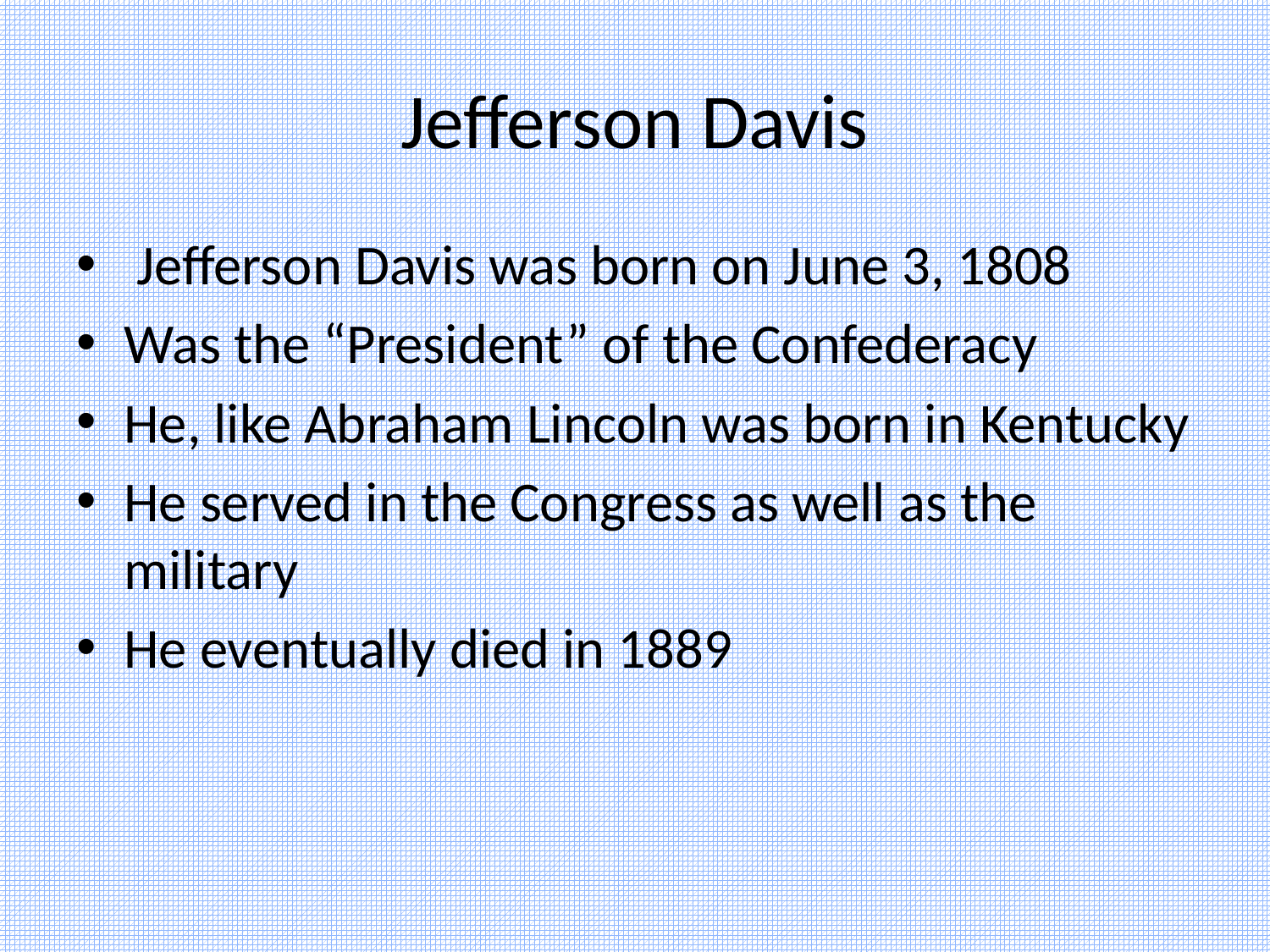

# Jefferson Davis
 Jefferson Davis was born on June 3, 1808
Was the “President” of the Confederacy
He, like Abraham Lincoln was born in Kentucky
He served in the Congress as well as the military
He eventually died in 1889